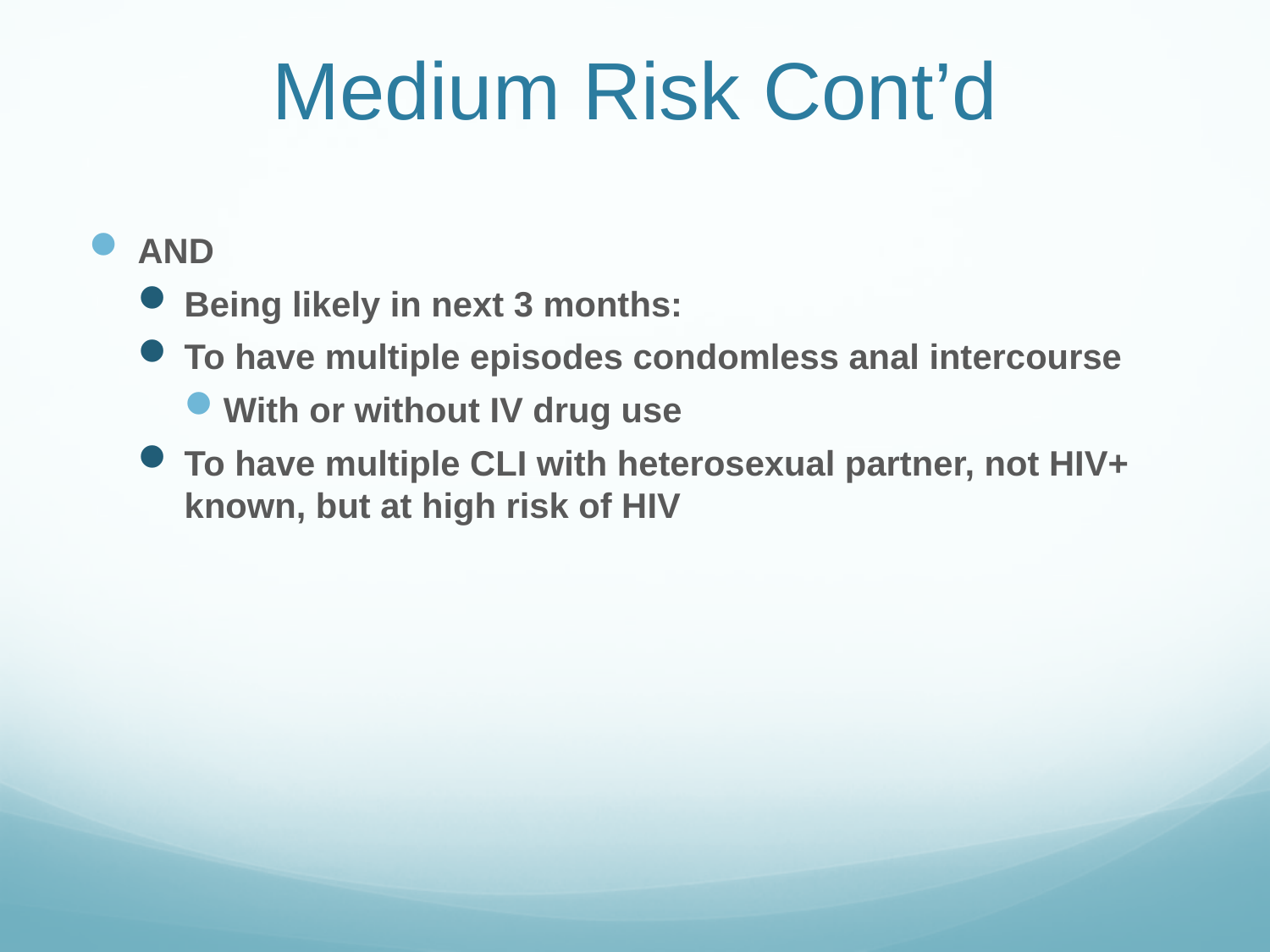

# Medium Risk Cont’d
AND
Being likely in next 3 months:
To have multiple episodes condomless anal intercourse
With or without IV drug use
To have multiple CLI with heterosexual partner, not HIV+ known, but at high risk of HIV